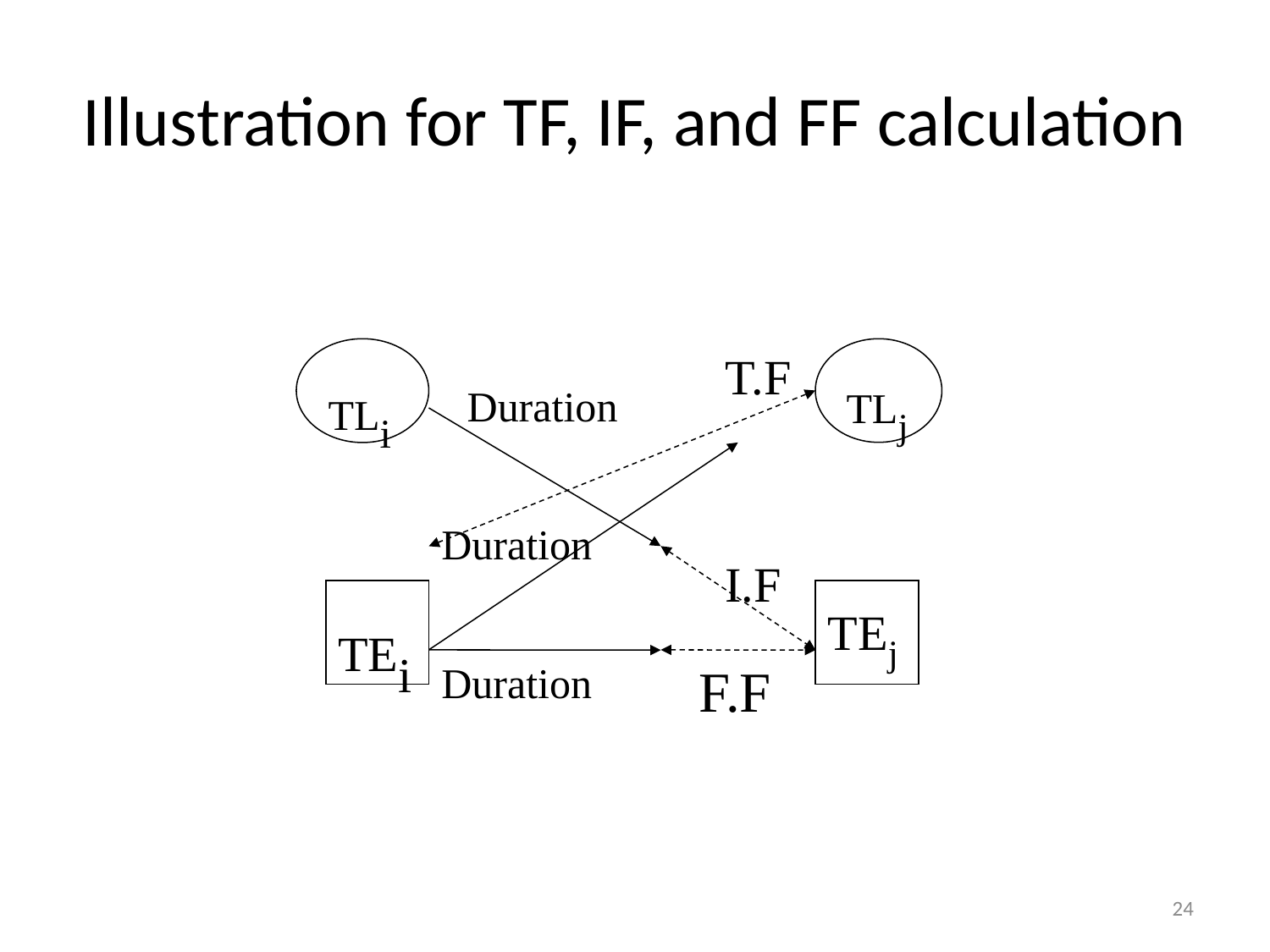

# Illustration for TF, IF, and FF calculation

TLi
T.F
TLj

Duration

Duration

I.F
TEi
TEj

Duration

F.F
24